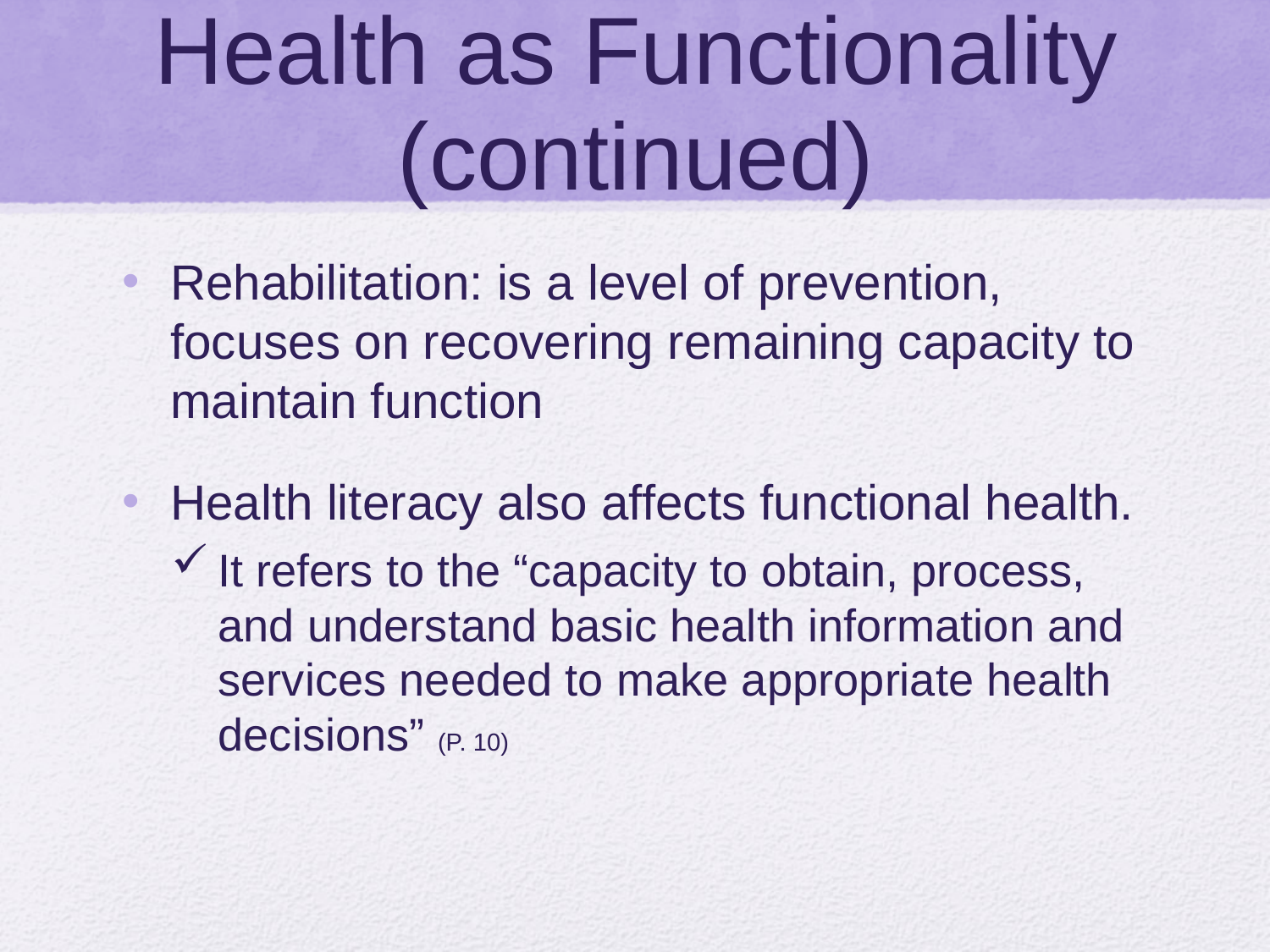

# Health as Functionality (continued)
Rehabilitation: is a level of prevention, focuses on recovering remaining capacity to maintain function
Health literacy also affects functional health.
It refers to the “capacity to obtain, process, and understand basic health information and services needed to make appropriate health decisions” (P. 10)